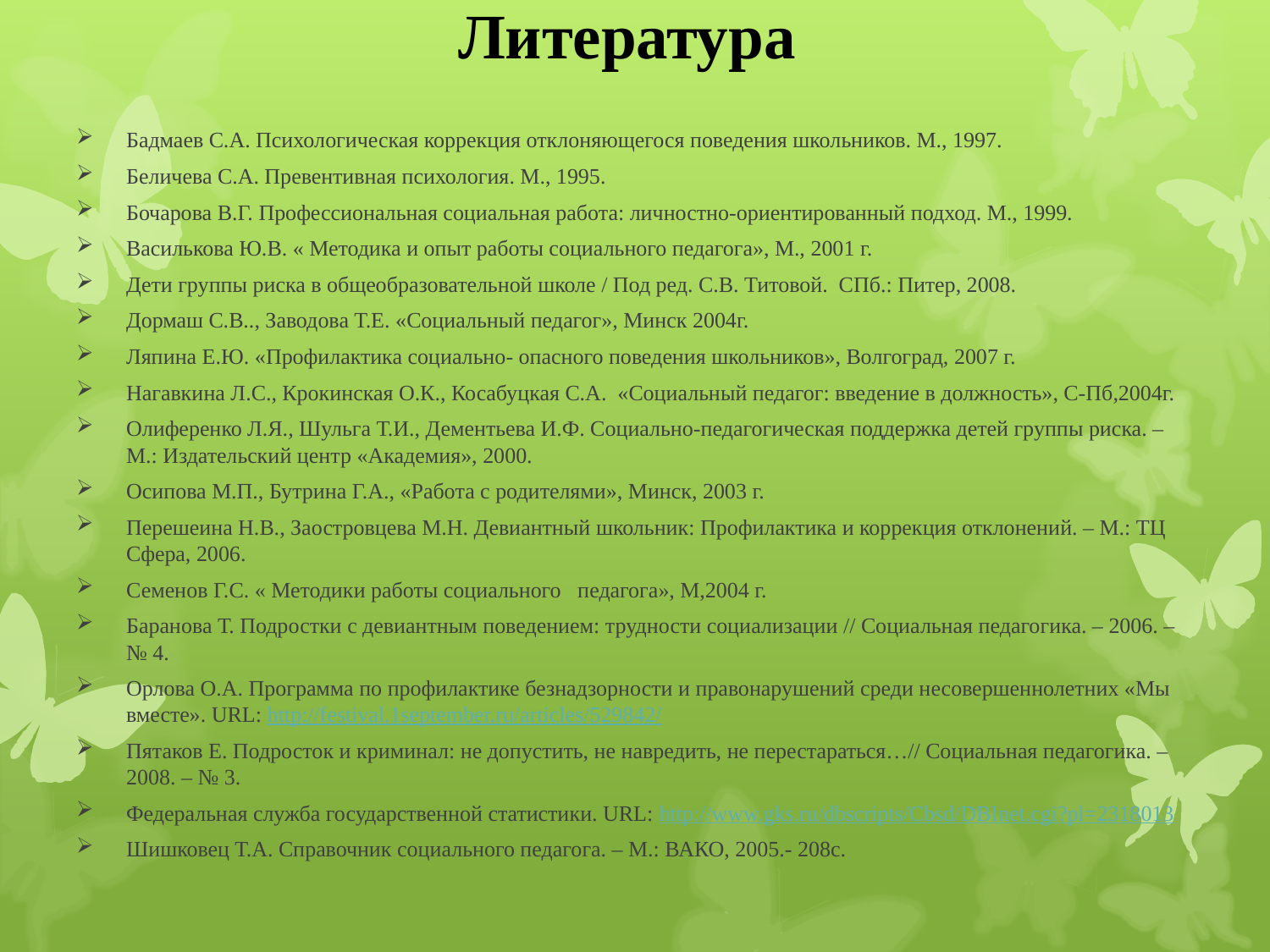

# Литература
Бадмаев С.А. Психологическая коррекция отклоняющегося поведения школьников. М., 1997.
Беличева С.А. Превентивная психология. М., 1995.
Бочарова В.Г. Профессиональная социальная работа: личностно-ориентированный подход. М., 1999.
Василькова Ю.В. « Методика и опыт работы социального педагога», М., 2001 г.
Дети группы риска в общеобразовательной школе / Под ред. С.В. Титовой.  СПб.: Питер, 2008.
Дормаш С.В.., Заводова Т.Е. «Социальный педагог», Минск 2004г.
Ляпина Е.Ю. «Профилактика социально- опасного поведения школьников», Волгоград, 2007 г.
Нагавкина Л.С., Крокинская О.К., Косабуцкая С.А.  «Социальный педагог: введение в должность», С-Пб,2004г.
Олиференко Л.Я., Шульга Т.И., Дементьева И.Ф. Социально-педагогическая поддержка детей группы риска. – М.: Издательский центр «Академия», 2000.
Осипова М.П., Бутрина Г.А., «Работа с родителями», Минск, 2003 г.
Перешеина Н.В., Заостровцева М.Н. Девиантный школьник: Профилактика и коррекция отклонений. – М.: ТЦ Сфера, 2006.
Семенов Г.С. « Методики работы социального   педагога», М,2004 г.
Баранова Т. Подростки с девиантным поведением: трудности социализации // Социальная педагогика. – 2006. – № 4.
Орлова О.А. Программа по профилактике безнадзорности и правонарушений среди несовершеннолетних «Мы вместе». URL: http://festival.1september.ru/articles/529842/
Пятаков Е. Подросток и криминал: не допустить, не навредить, не перестараться…// Социальная педагогика. – 2008. – № 3.
Федеральная служба государственной статистики. URL: http://www.gks.ru/dbscripts/Cbsd/DBInet.cgi?pl=2318013
Шишковец Т.А. Справочник социального педагога. – М.: ВАКО, 2005.- 208с.